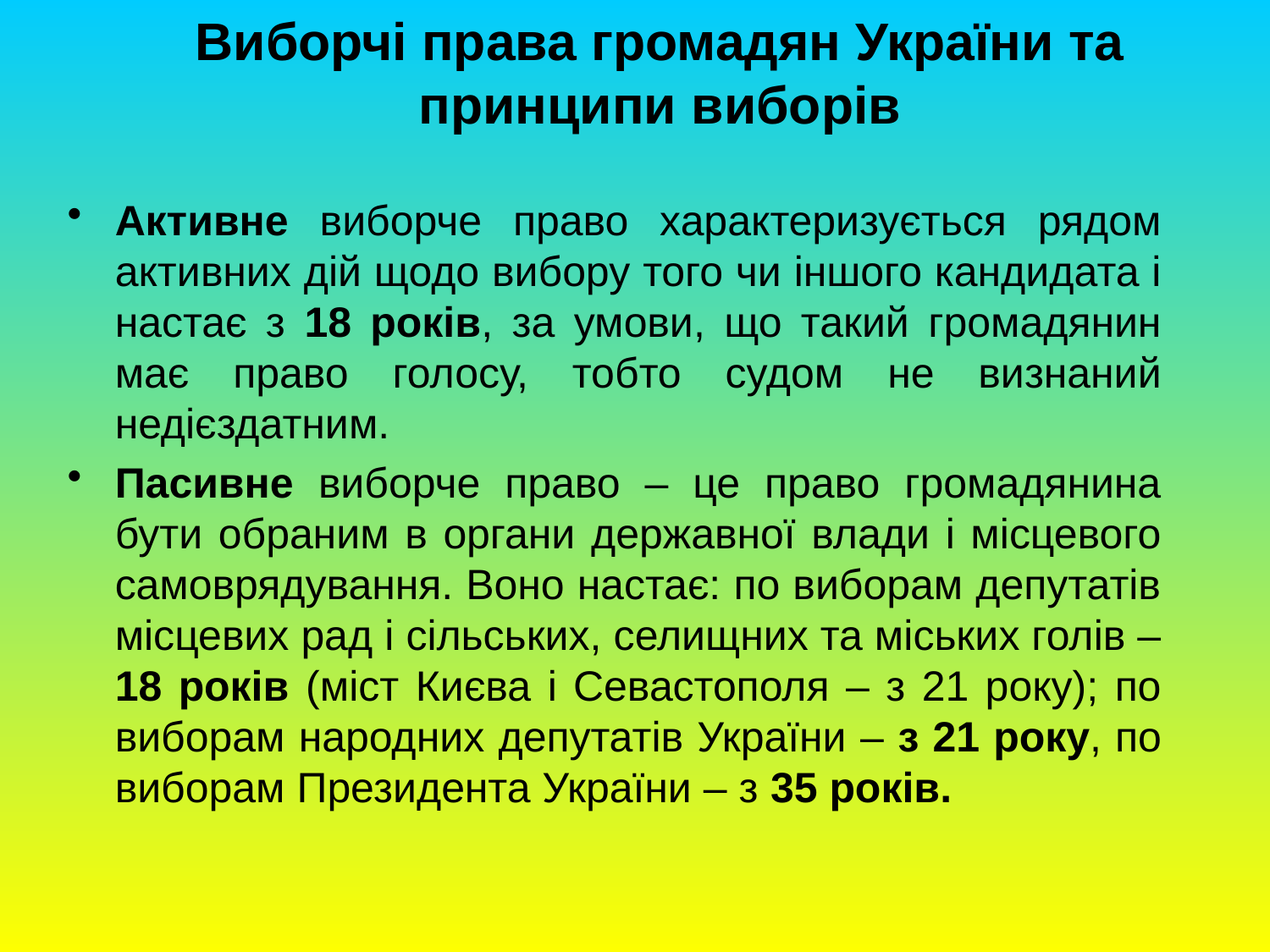

# Виборчі права громадян України та принципи виборів
Активне виборче право характеризується рядом активних дій щодо вибору того чи іншого кандидата і настає з 18 років, за умови, що такий громадянин має право голосу, тобто судом не визнаний недієздатним.
Пасивне виборче право – це право громадянина бути обраним в органи державної влади і місцевого самоврядування. Воно настає: по виборам депутатів місцевих рад і сільських, селищних та міських голів – 18 років (міст Києва і Севастополя – з 21 року); по виборам народних депутатів України – з 21 року, по виборам Президента України – з 35 років.